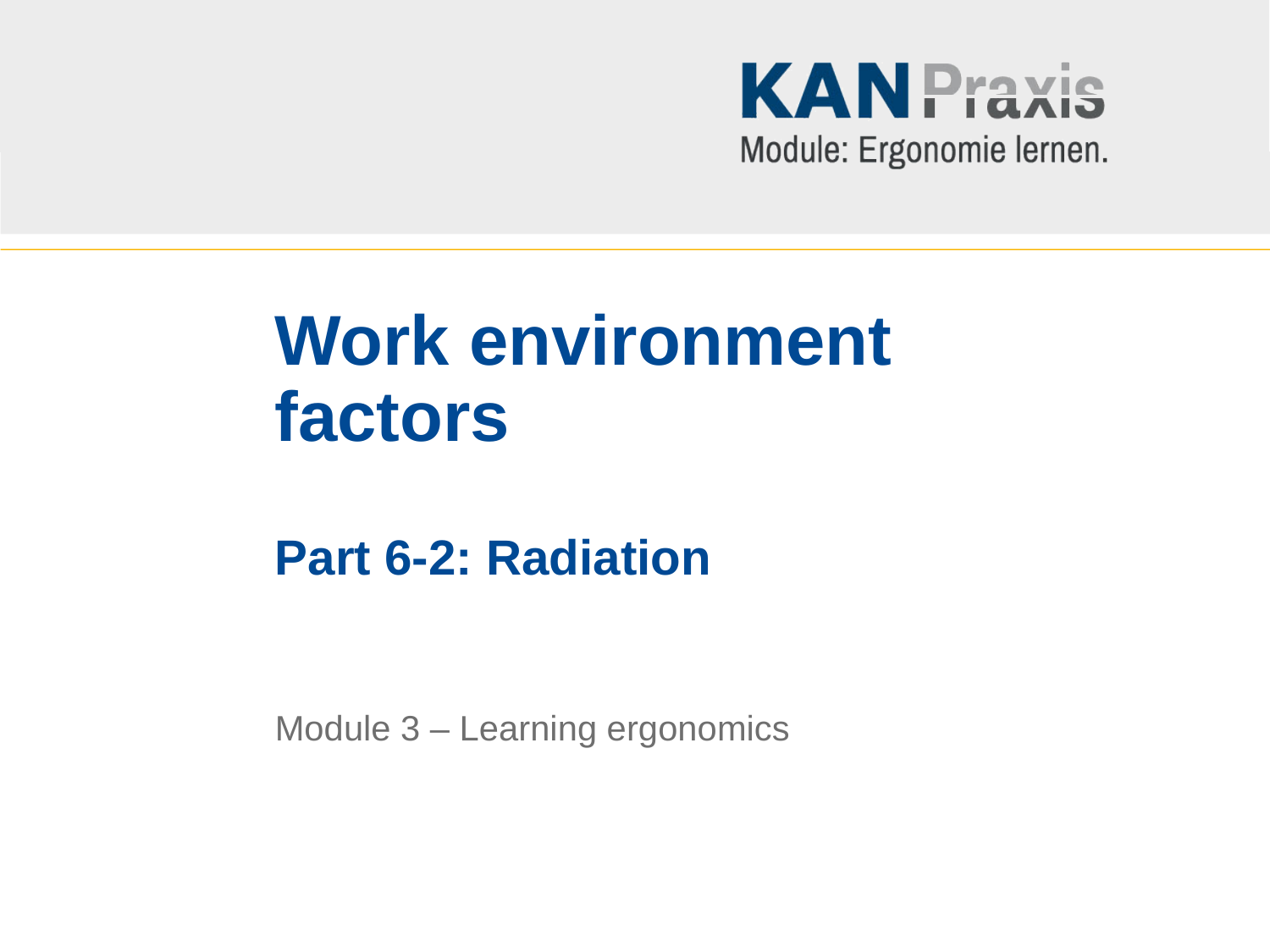

# Work environment factors Part 6-2: Radiation
Module 3 – Learning ergonomics